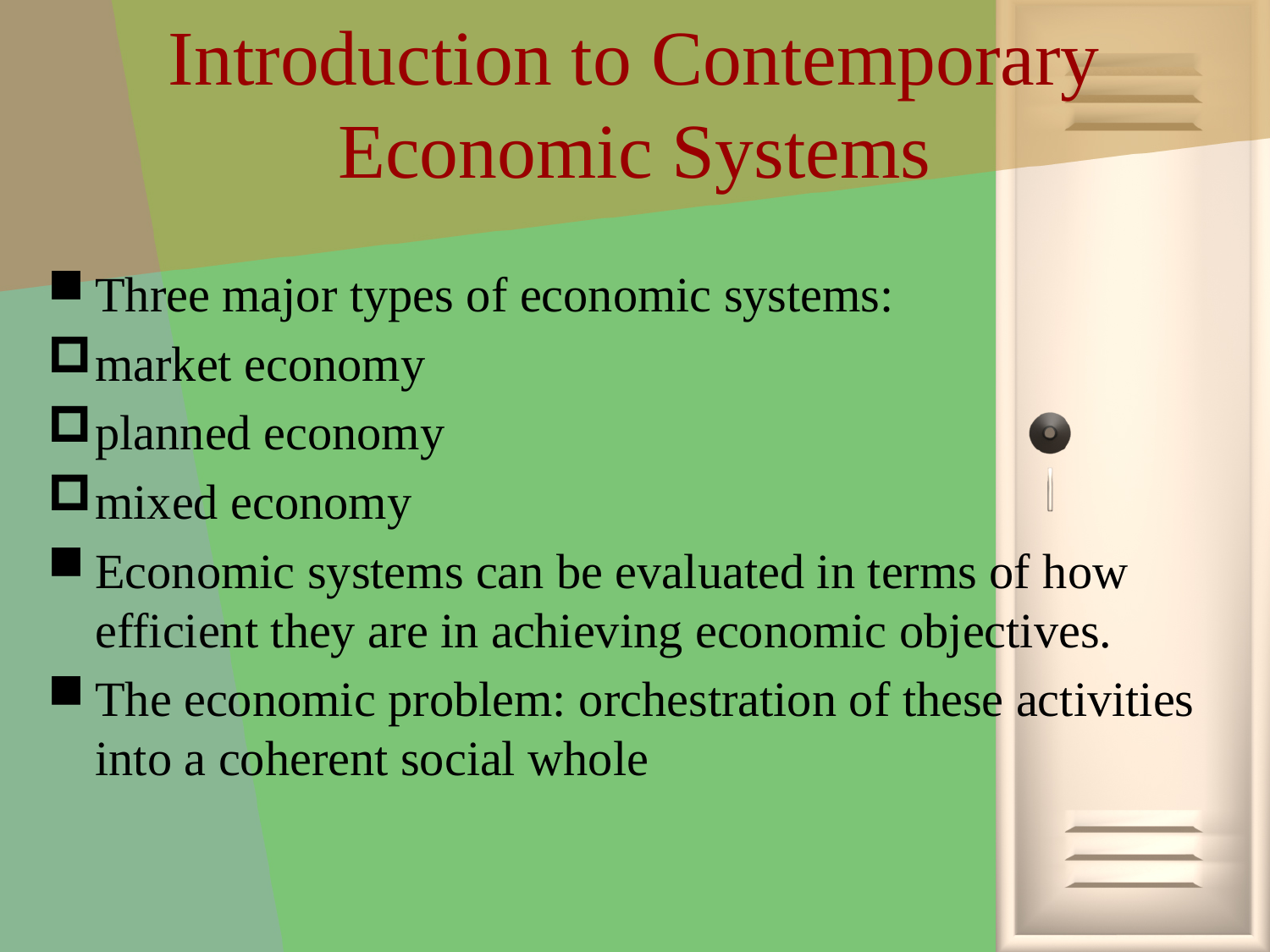

# Introduction to Contemporary Economic Systems
Three major types of economic systems:
market economy
planned economy
mixed economy
Economic systems can be evaluated in terms of how efficient they are in achieving economic objectives.
The economic problem: orchestration of these activities into a coherent social whole